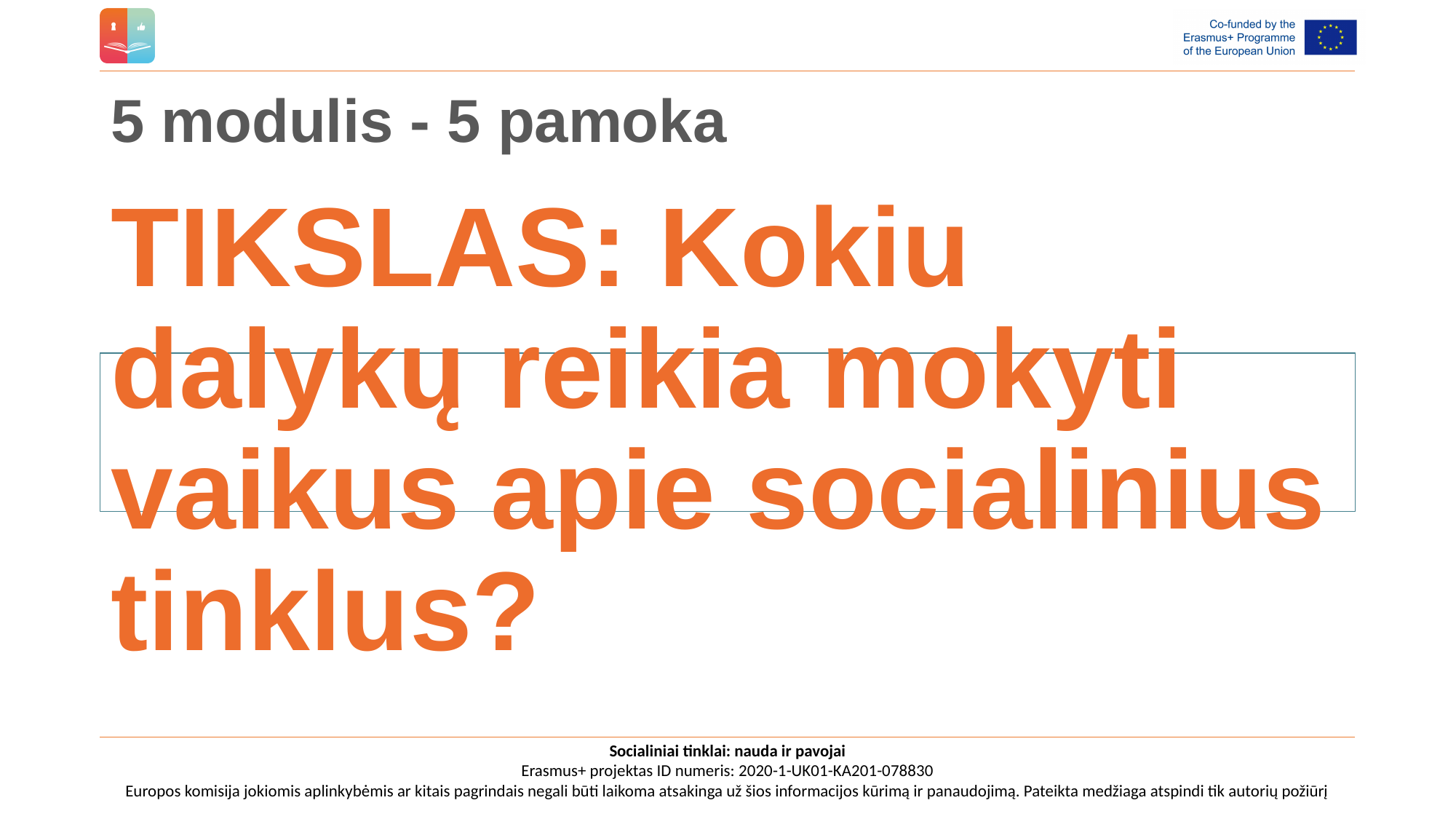

# 5 modulis - 5 pamoka
TIKSLAS: Kokiu dalykų reikia mokyti vaikus apie socialinius tinklus?
Socialiniai tinklai: nauda ir pavojai
Erasmus+ projektas ID numeris: 2020-1-UK01-KA201-078830
Europos komisija jokiomis aplinkybėmis ar kitais pagrindais negali būti laikoma atsakinga už šios informacijos kūrimą ir panaudojimą. Pateikta medžiaga atspindi tik autorių požiūrį